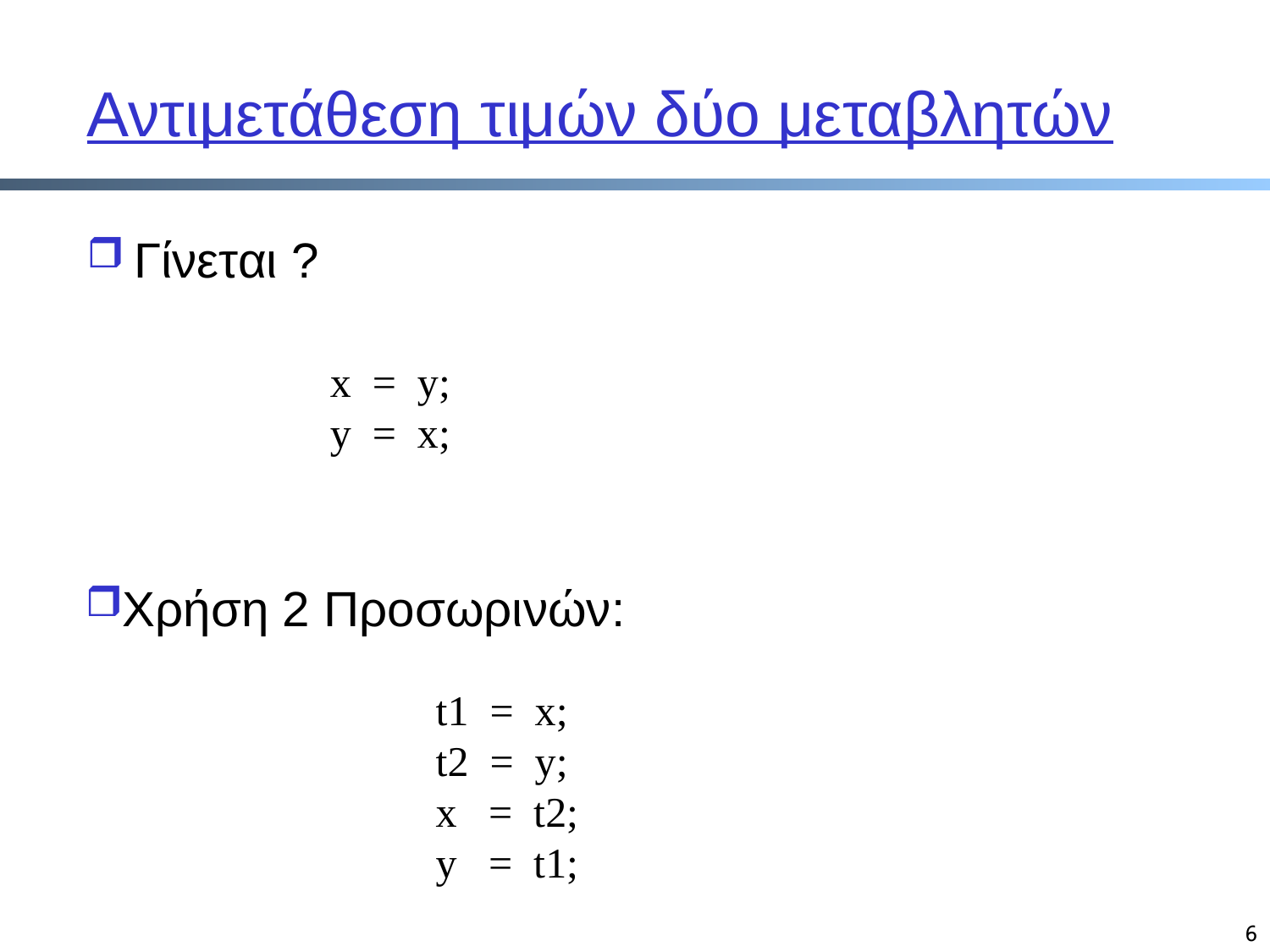

# Αντιμετάθεση τιμών δύο μεταβλητών
Γίνεται ?
x  =  y;
y  =  x;
Χρήση 2 Προσωρινών:

t1  =  x;
t2  =  y;
x   =  t2;
y   =  t1;
6